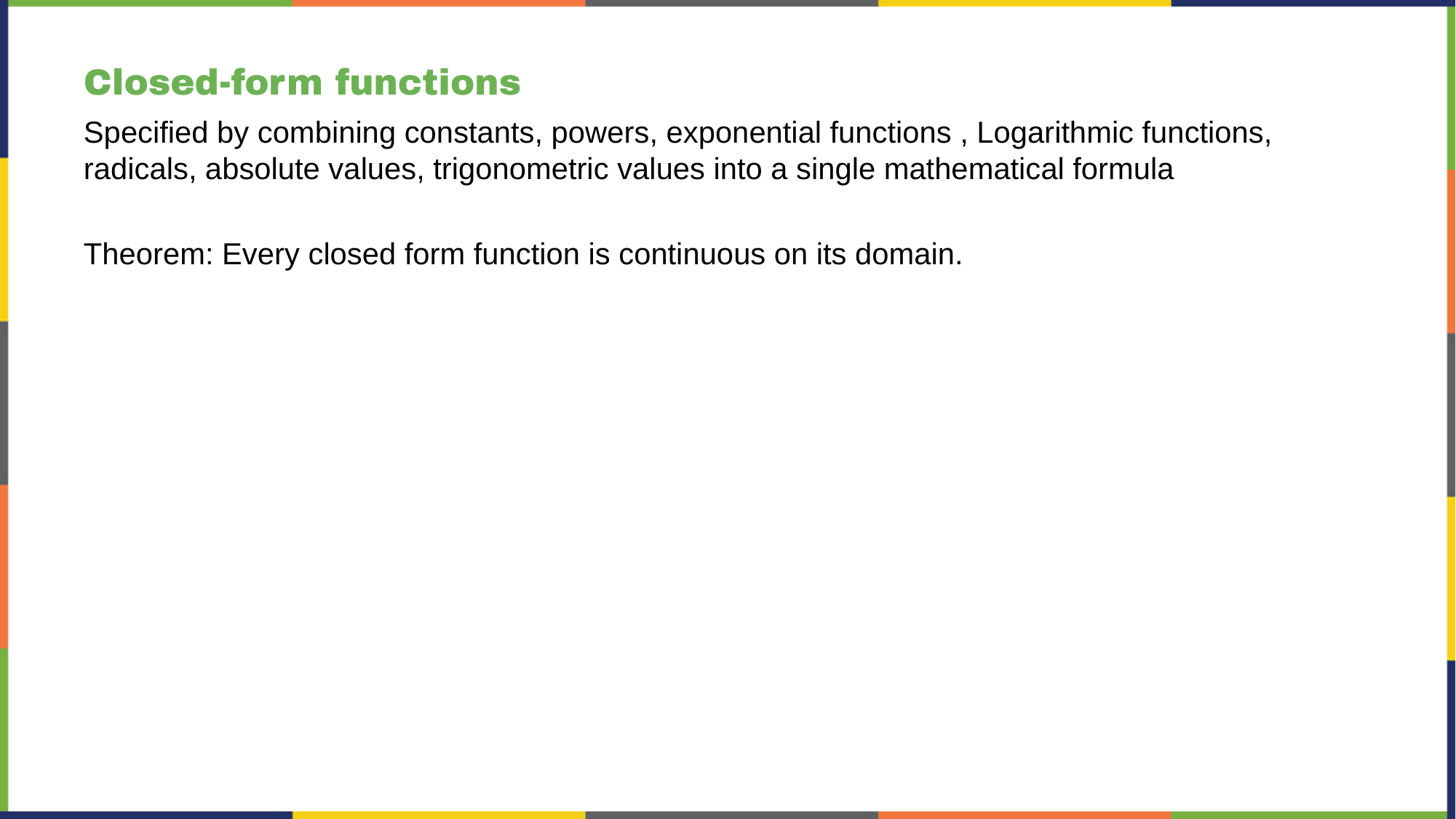

# Closed-form functions
Specified by combining constants, powers, exponential functions , Logarithmic functions, radicals, absolute values, trigonometric values into a single mathematical formula

Theorem: Every closed form function is continuous on its domain.